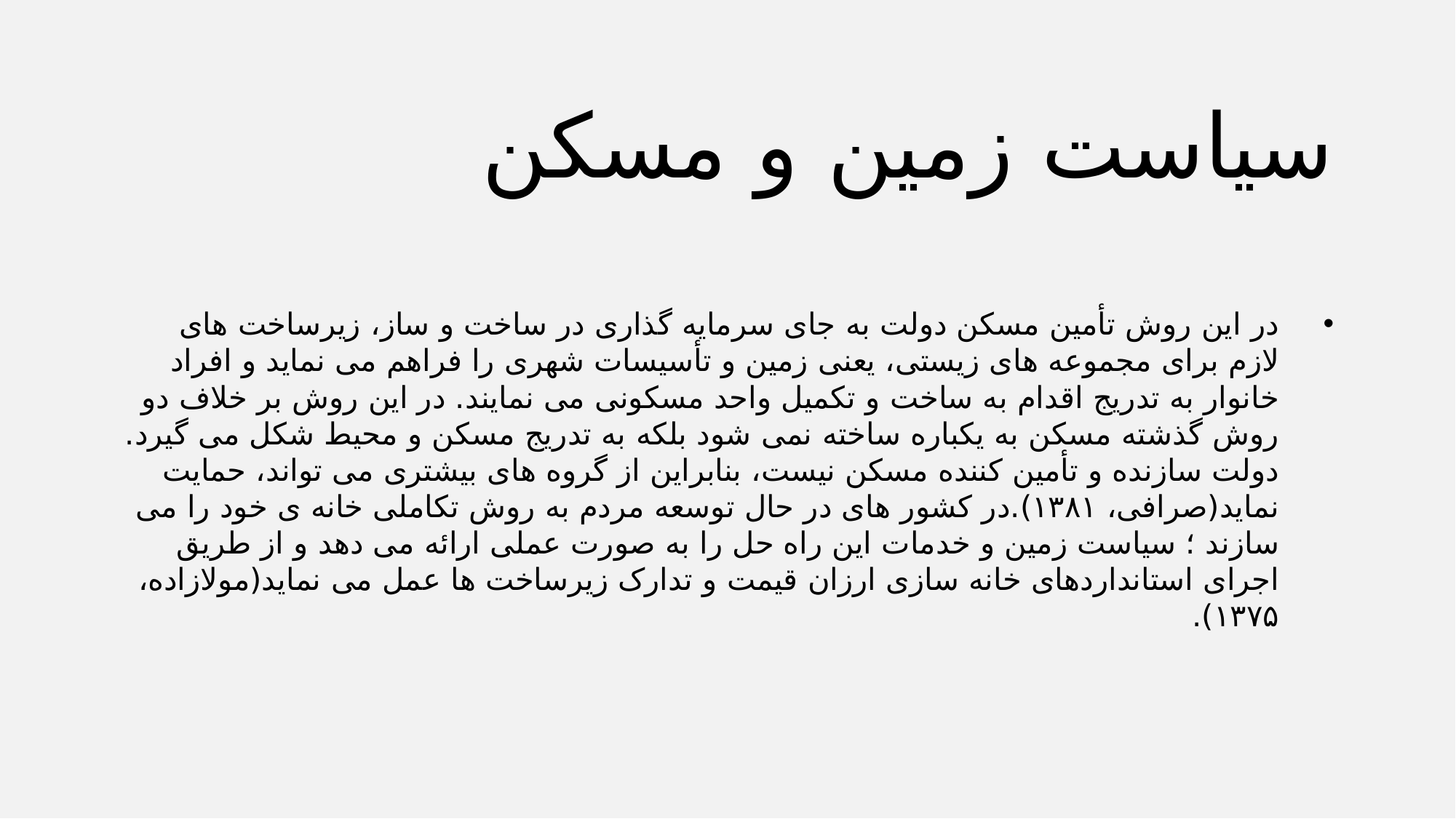

# سیاست زمین و مسکن
در این روش تأمین مسکن دولت به جای سرمایه گذاری در ساخت و ساز، زیرساخت های لازم برای مجموعه های زیستی، یعنی زمین و تأسیسات شهری را فراهم می نماید و افراد خانوار به تدریج اقدام به ساخت و تکمیل واحد مسکونی می نمایند. در این روش بر خلاف دو روش گذشته مسکن به یکباره ساخته نمی شود بلکه به تدریج مسکن و محیط شکل می گیرد. دولت سازنده و تأمین کننده مسکن نیست، بنابراین از گروه های بیشتری می تواند، حمایت نماید(صرافی، ۱۳۸۱).در کشور های در حال توسعه مردم به روش تکاملی خانه ی خود را می سازند ؛ سیاست زمین و خدمات این راه حل را به صورت عملی ارائه می دهد و از طریق اجرای استانداردهای خانه سازی ارزان قیمت و تدارک زیرساخت ها عمل می نماید(مولازاده، ۱۳۷۵).